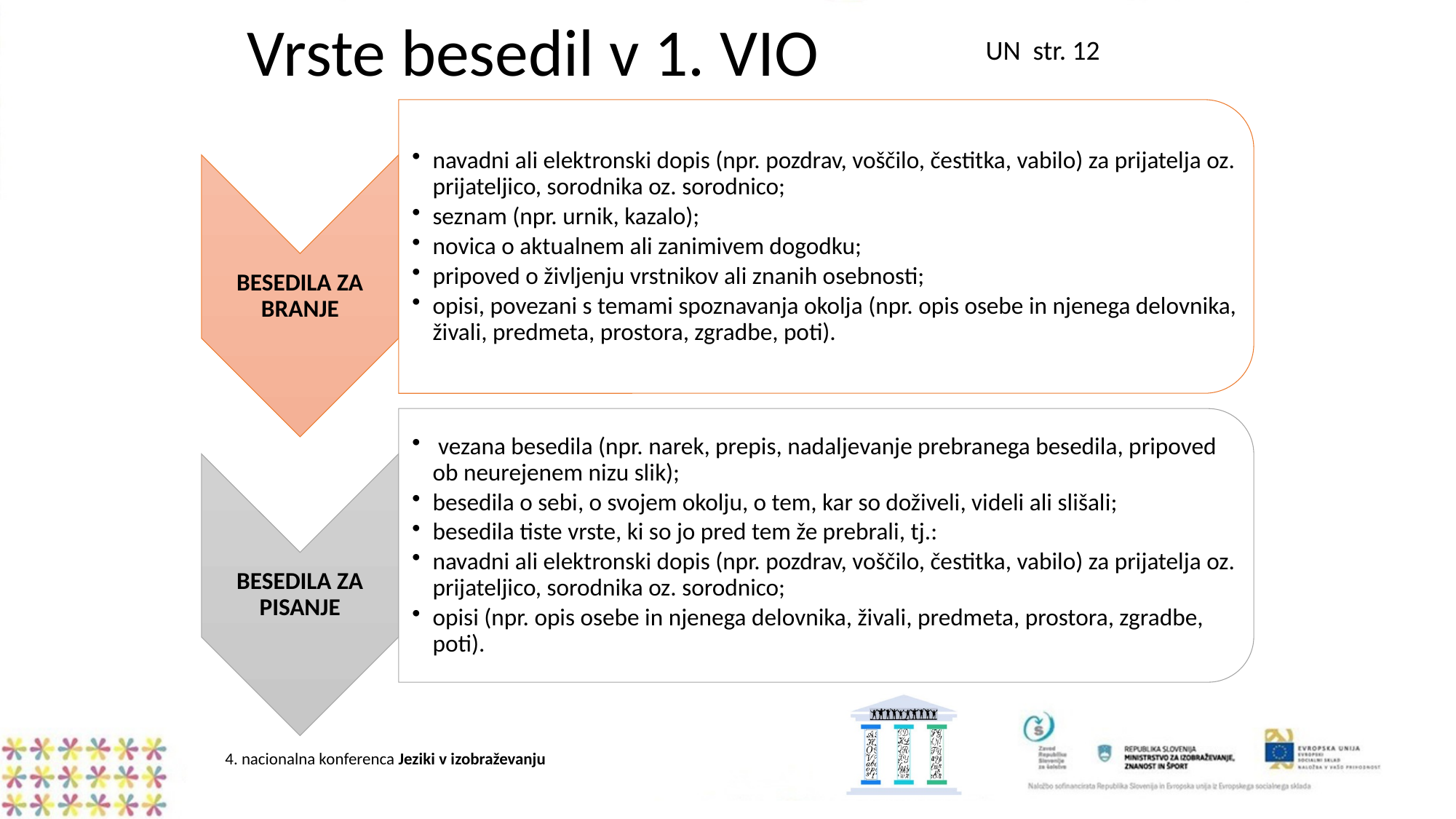

# Vrste besedil v 1. VIO

UN  str. 12
BESEDILA ZA BRANJE
navadni ali elektronski dopis (npr. pozdrav, voščilo, čestitka, vabilo) za prijatelja oz. prijateljico, sorodnika oz. sorodnico;
seznam (npr. urnik, kazalo);
novica o aktualnem ali zanimivem dogodku;
pripoved o življenju vrstnikov ali znanih osebnosti;
opisi, povezani s temami spoznavanja okolja (npr. opis osebe in njenega delovnika, živali, predmeta, prostora, zgradbe, poti).
BESEDILA ZA PISANJE
 vezana besedila (npr. narek, prepis, nadaljevanje prebranega besedila, pripoved ob neurejenem nizu slik);
besedila o sebi, o svojem okolju, o tem, kar so doživeli, videli ali slišali;
besedila tiste vrste, ki so jo pred tem že prebrali, tj.:
navadni ali elektronski dopis (npr. pozdrav, voščilo, čestitka, vabilo) za prijatelja oz. prijateljico, sorodnika oz. sorodnico;
opisi (npr. opis osebe in njenega delovnika, živali, predmeta, prostora, zgradbe, poti).